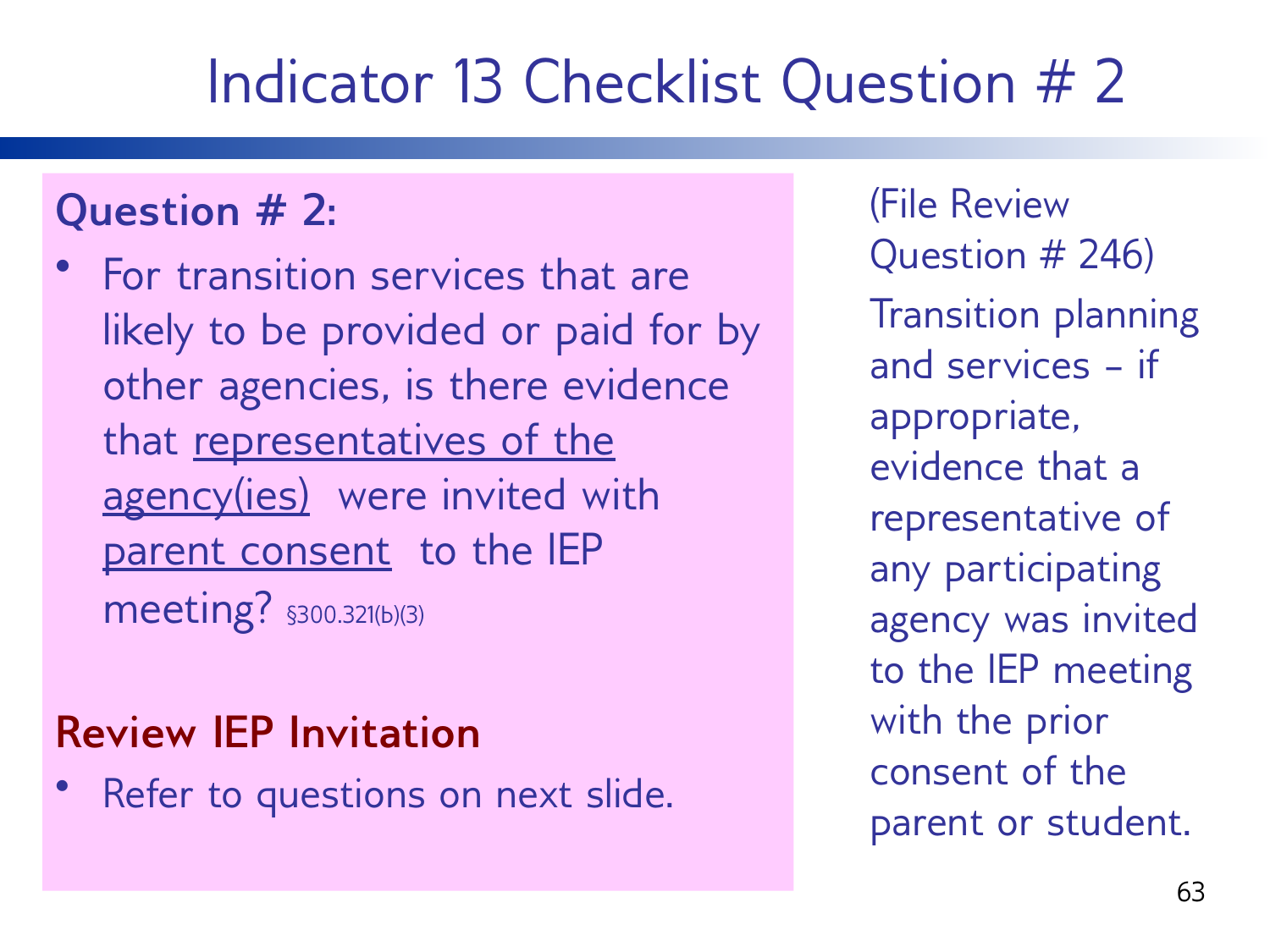

# Indicator 13 Checklist Question # 2
(File Review Question # 246)
Transition planning and services – if appropriate, evidence that a representative of any participating agency was invited to the IEP meeting with the prior consent of the parent or student.
Question # 2:
For transition services that are likely to be provided or paid for by other agencies, is there evidence that representatives of the agency(ies)  were invited with parent consent  to the IEP meeting? §300.321(b)(3)

Review IEP Invitation
Refer to questions on next slide.
63